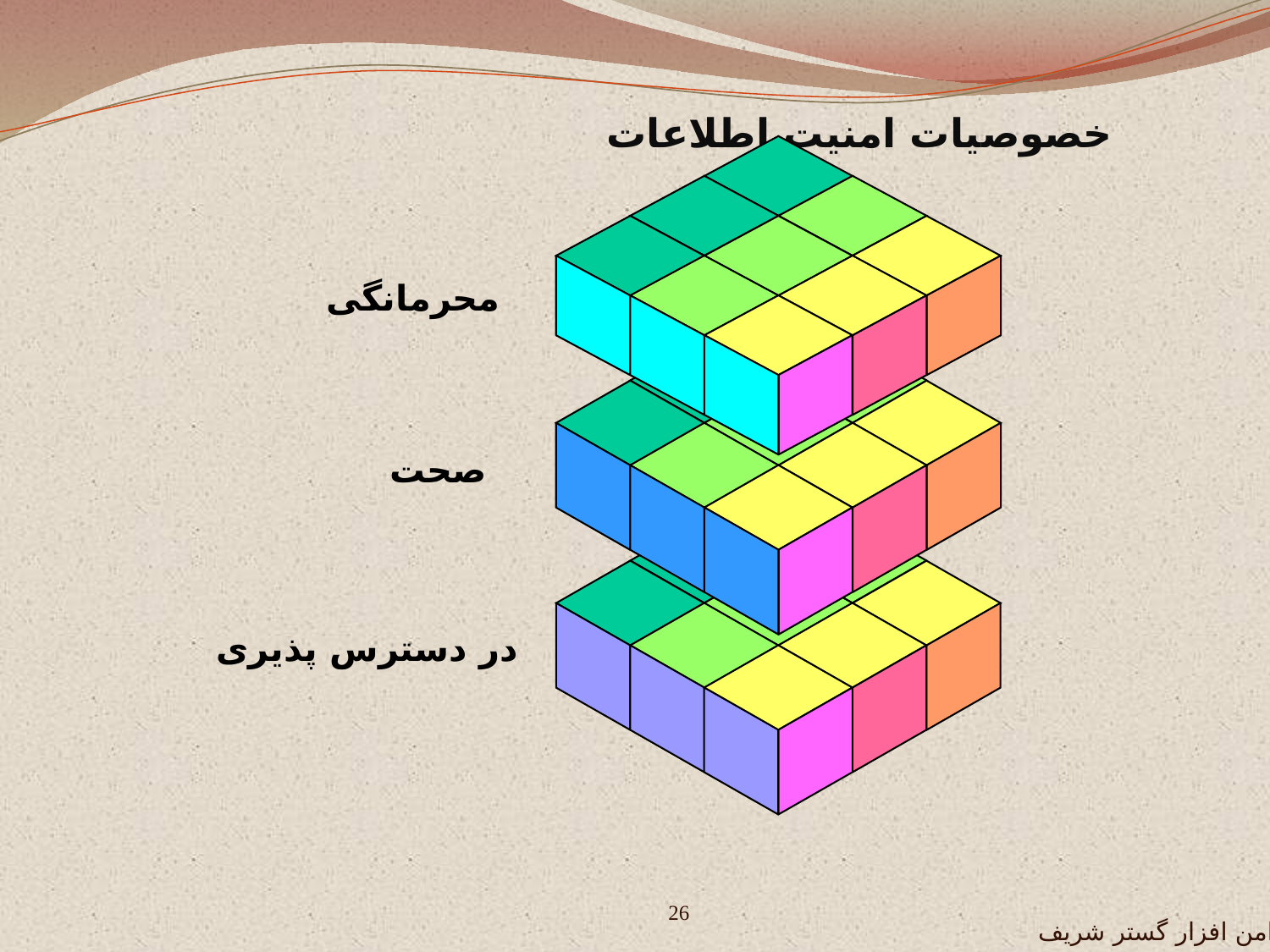

# خصوصیات امنیت اطلاعات

محرمانگی

صحت

در دسترس پذیری